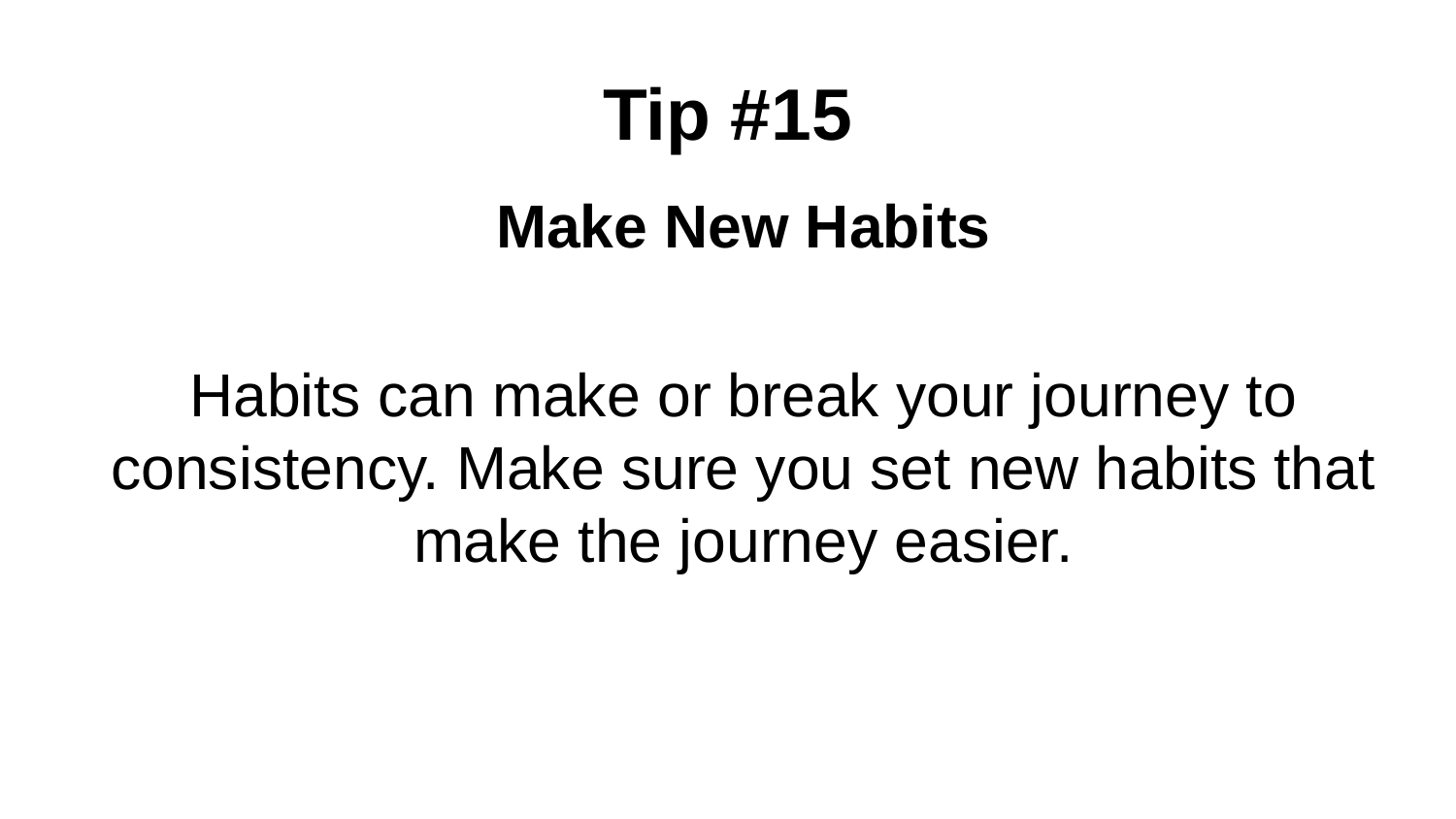

# Tip #15

Make New Habits

Habits can make or break your journey to consistency. Make sure you set new habits that make the journey easier.